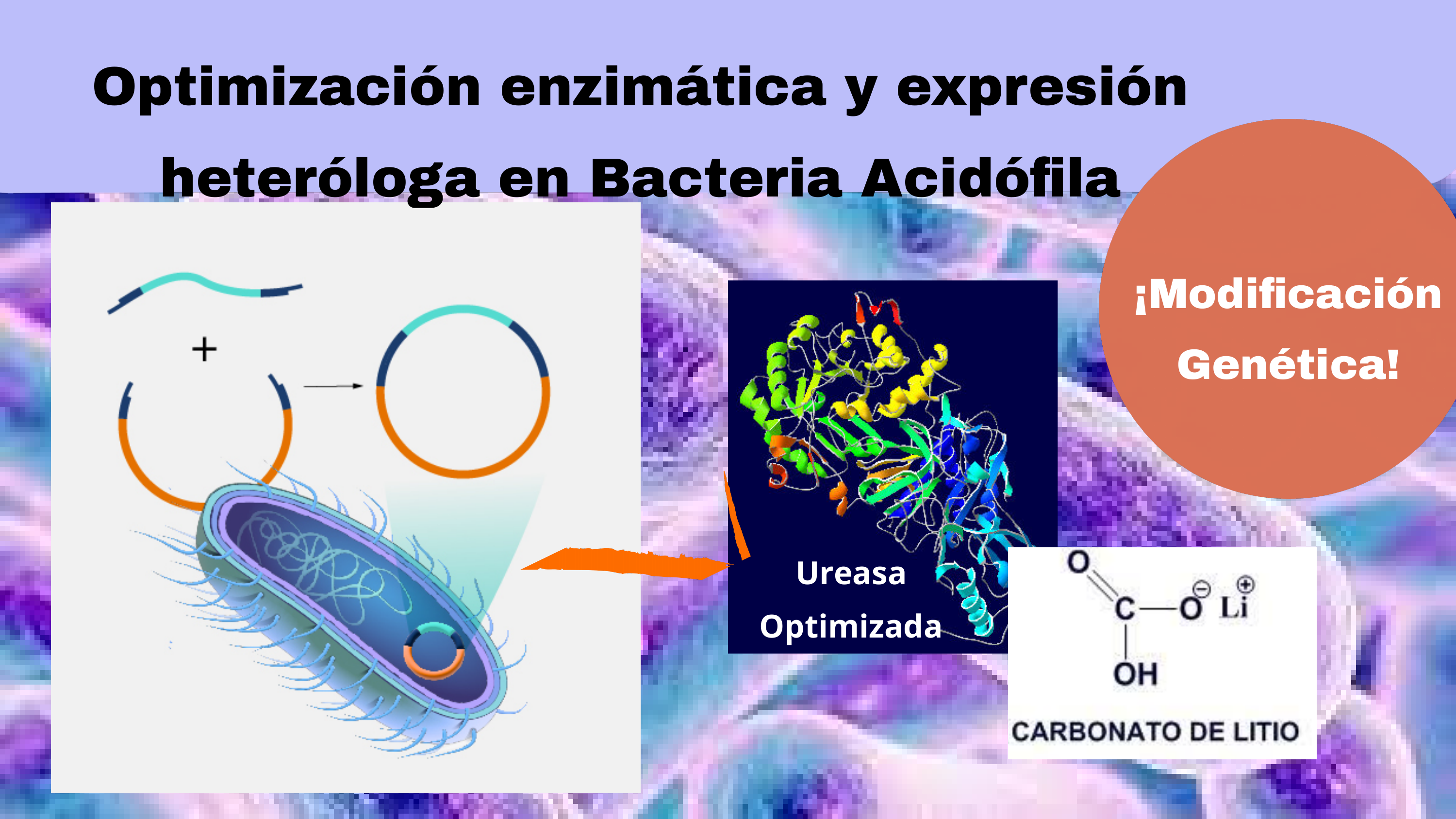

Optimización enzimática y expresión heteróloga en Bacteria Acidófila

¡Modificación Genética!

Ureasa Optimizada